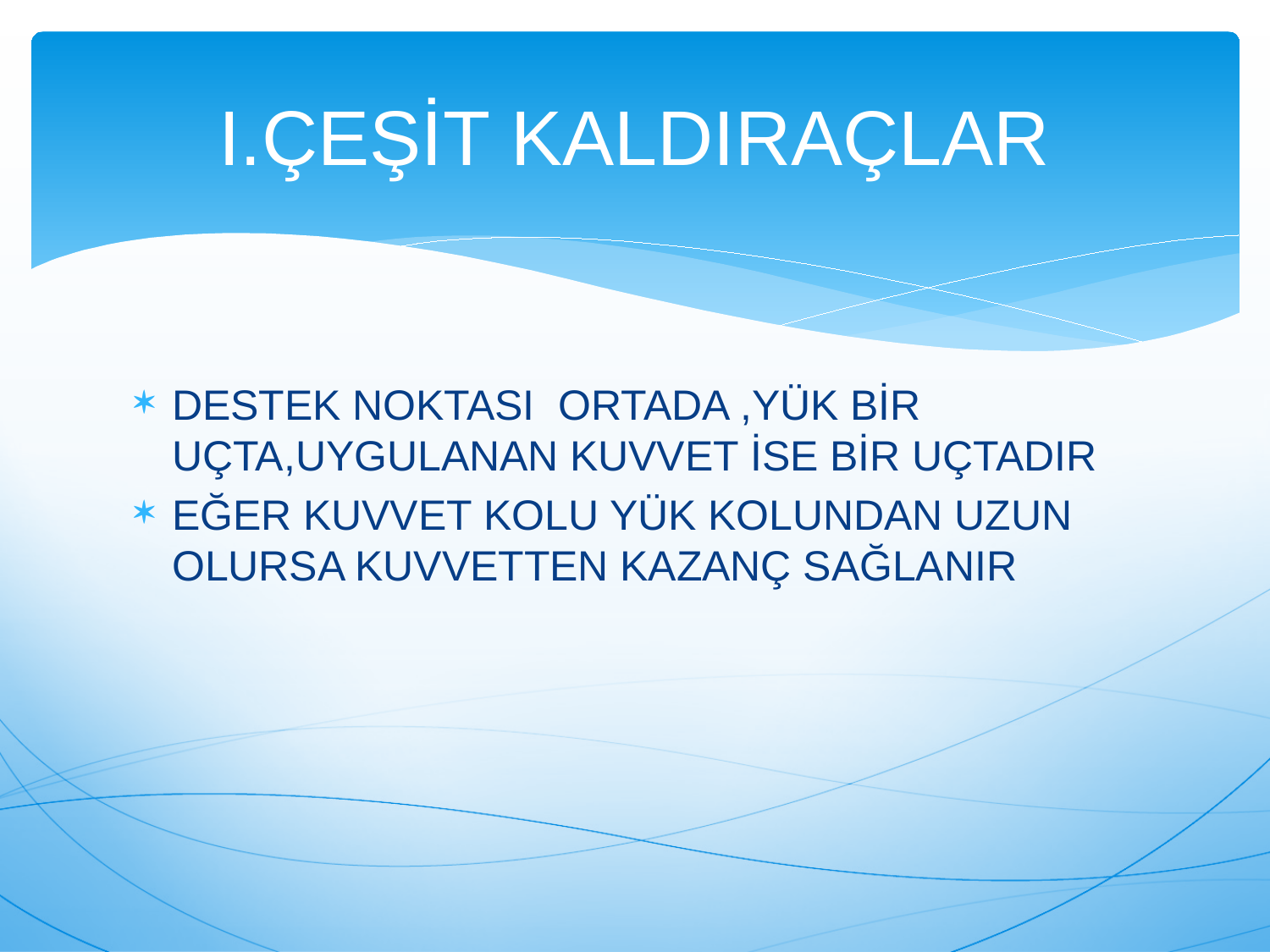

# I.ÇEŞİT KALDIRAÇLAR
DESTEK NOKTASI  ORTADA ,YÜK BİR UÇTA,UYGULANAN KUVVET İSE BİR UÇTADIR
EĞER KUVVET KOLU YÜK KOLUNDAN UZUN OLURSA KUVVETTEN KAZANÇ SAĞLANIR